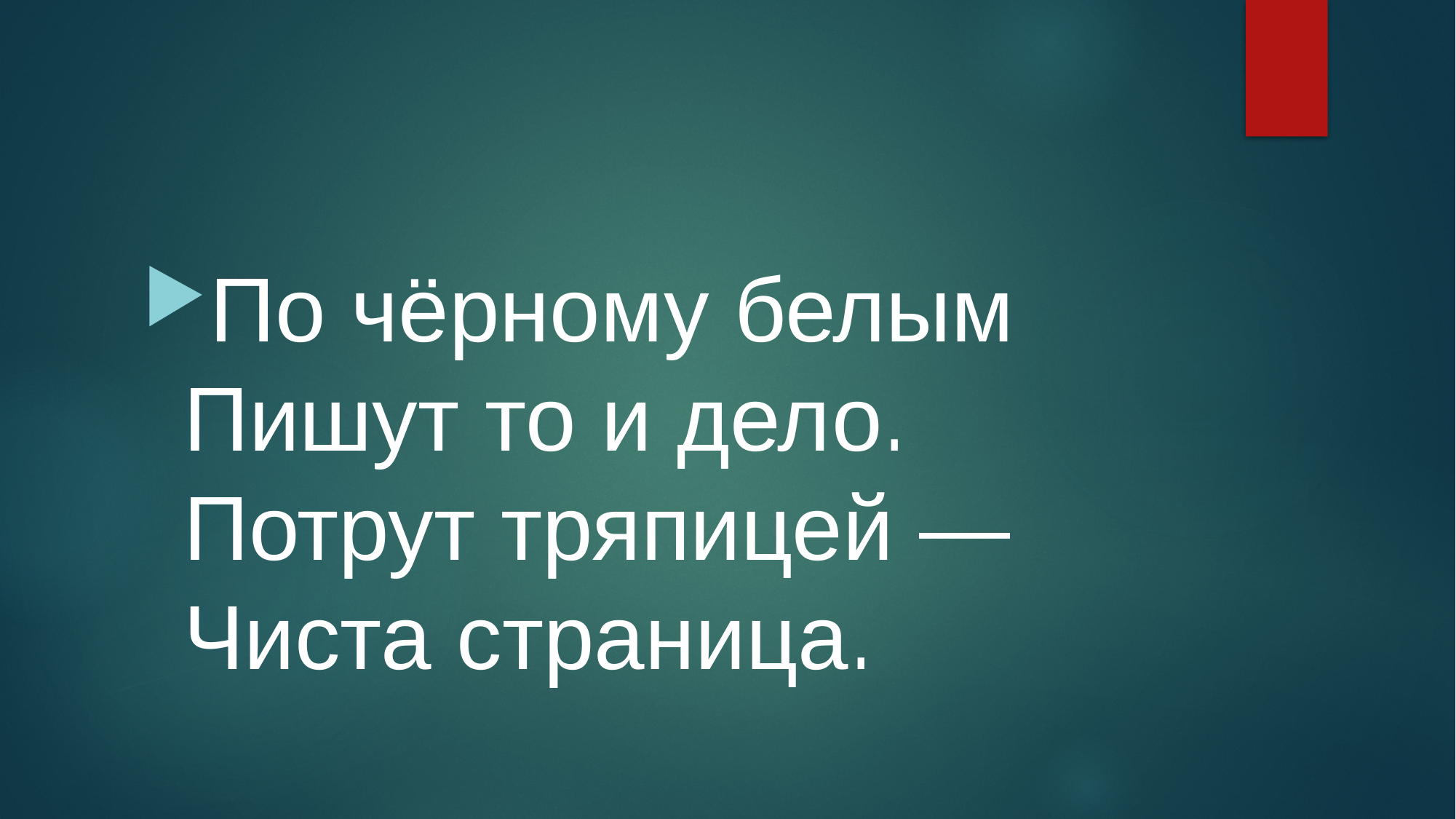

#
По чёрному белым
Пишут то и дело.
Потрут тряпицей —
Чиста страница.